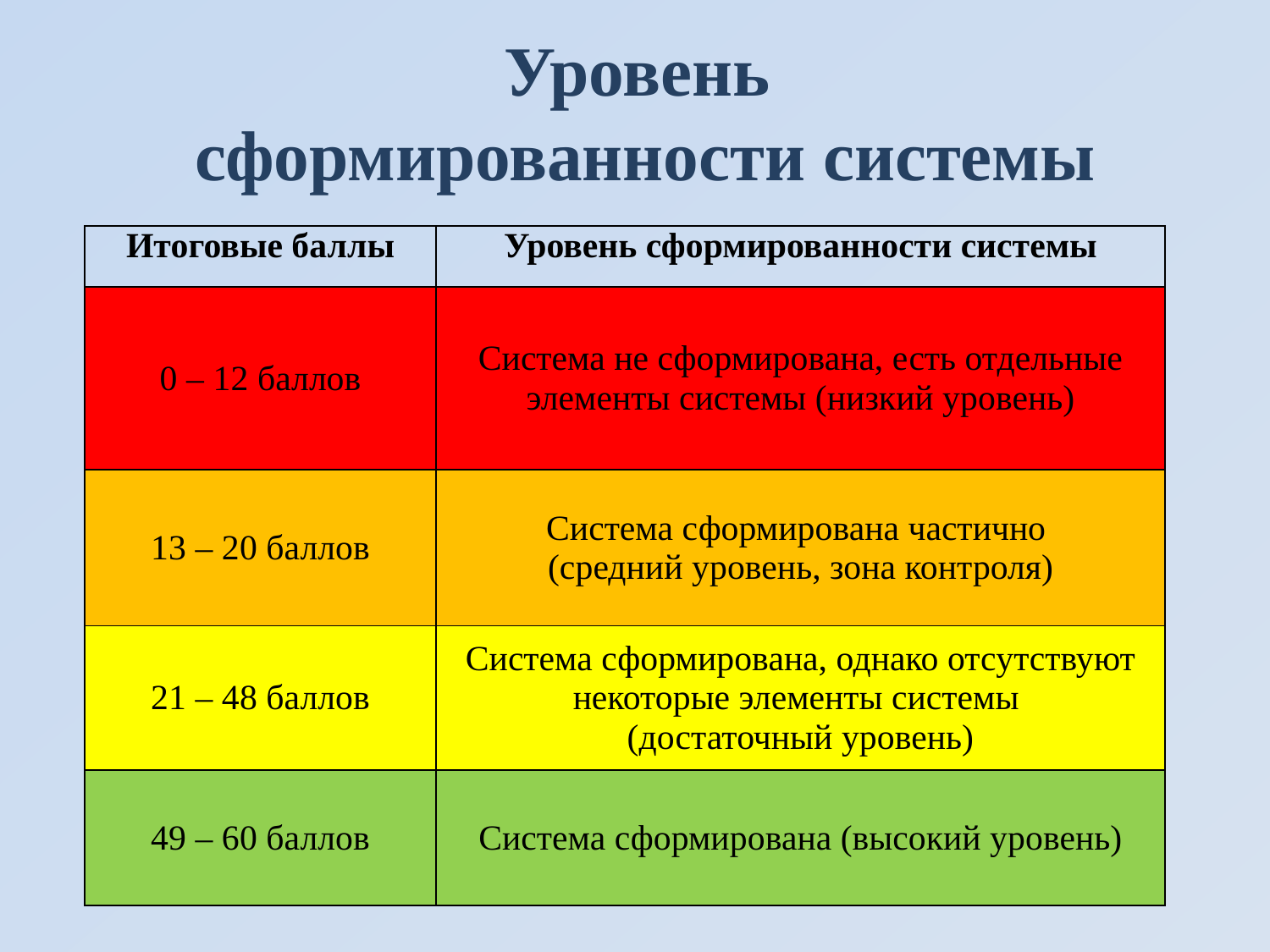

# Уровень сформированности системы
| Итоговые баллы | Уровень сформированности системы |
| --- | --- |
| 0 – 12 баллов | Система не сформирована, есть отдельные элементы системы (низкий уровень) |
| 13 – 20 баллов | Система сформирована частично (средний уровень, зона контроля) |
| 21 – 48 баллов | Система сформирована, однако отсутствуют некоторые элементы системы (достаточный уровень) |
| 49 – 60 баллов | Система сформирована (высокий уровень) |